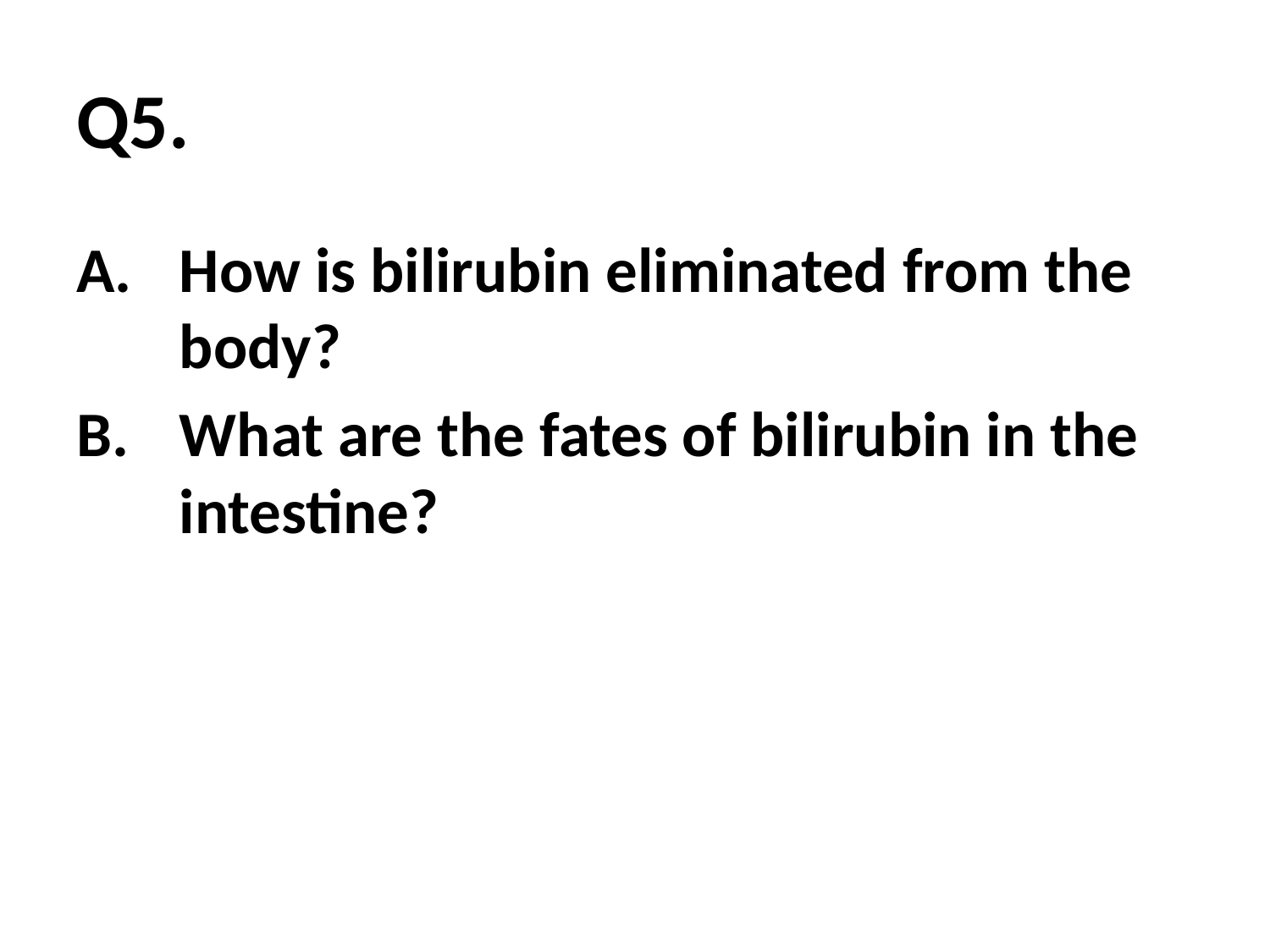

# Q5.
How is bilirubin eliminated from the body?
What are the fates of bilirubin in the intestine?